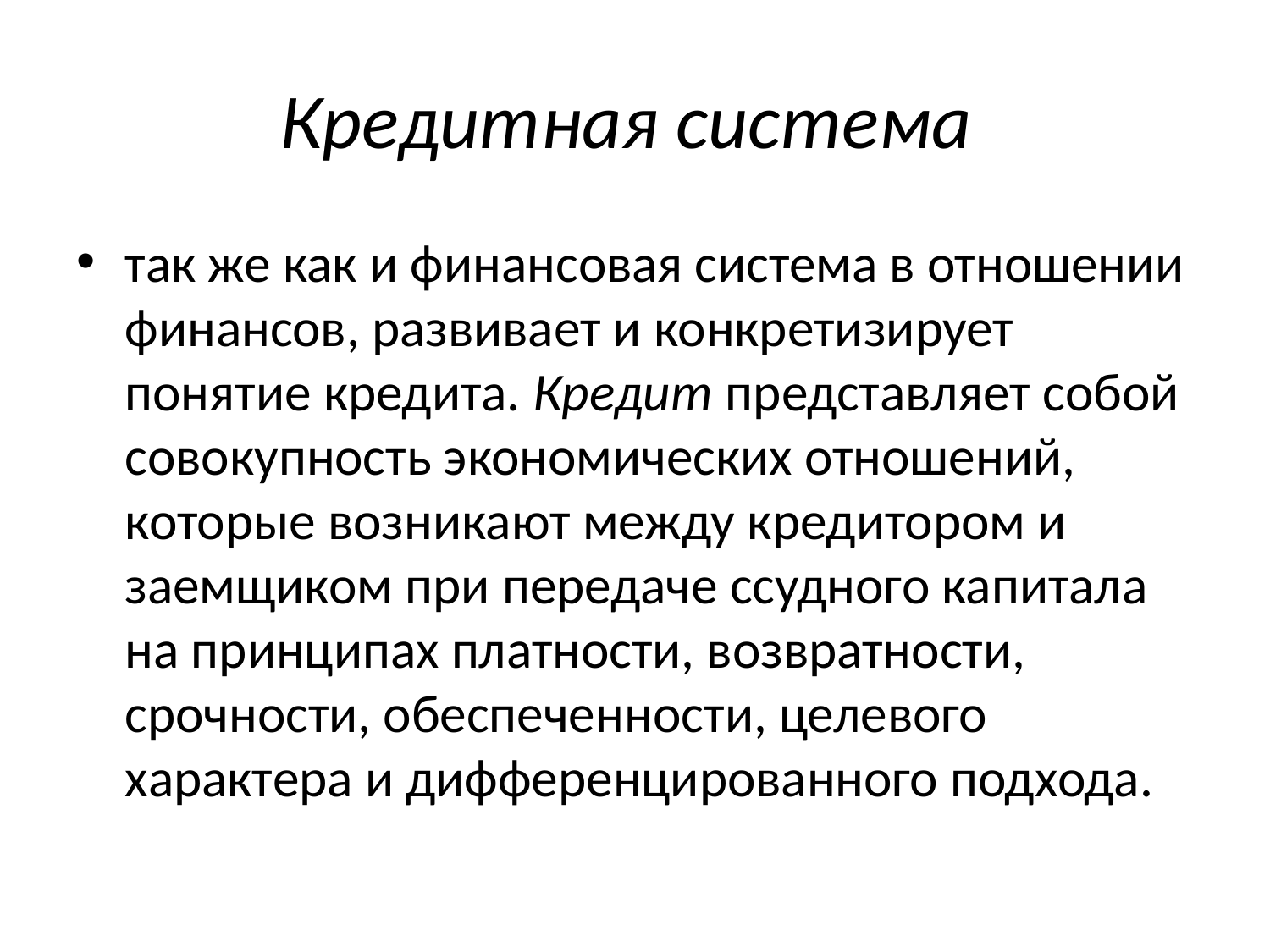

# Кредитная система
так же как и финансовая система в отношении финансов, развивает и конкретизирует понятие кредита. Кредит представляет собой со­вокупность экономических отношений, которые возникают ме­жду кредитором и заемщиком при передаче ссудного капитала на принципах платности, возвратности, срочности, обеспечен­ности, целевого характера и дифференцированного подхода.